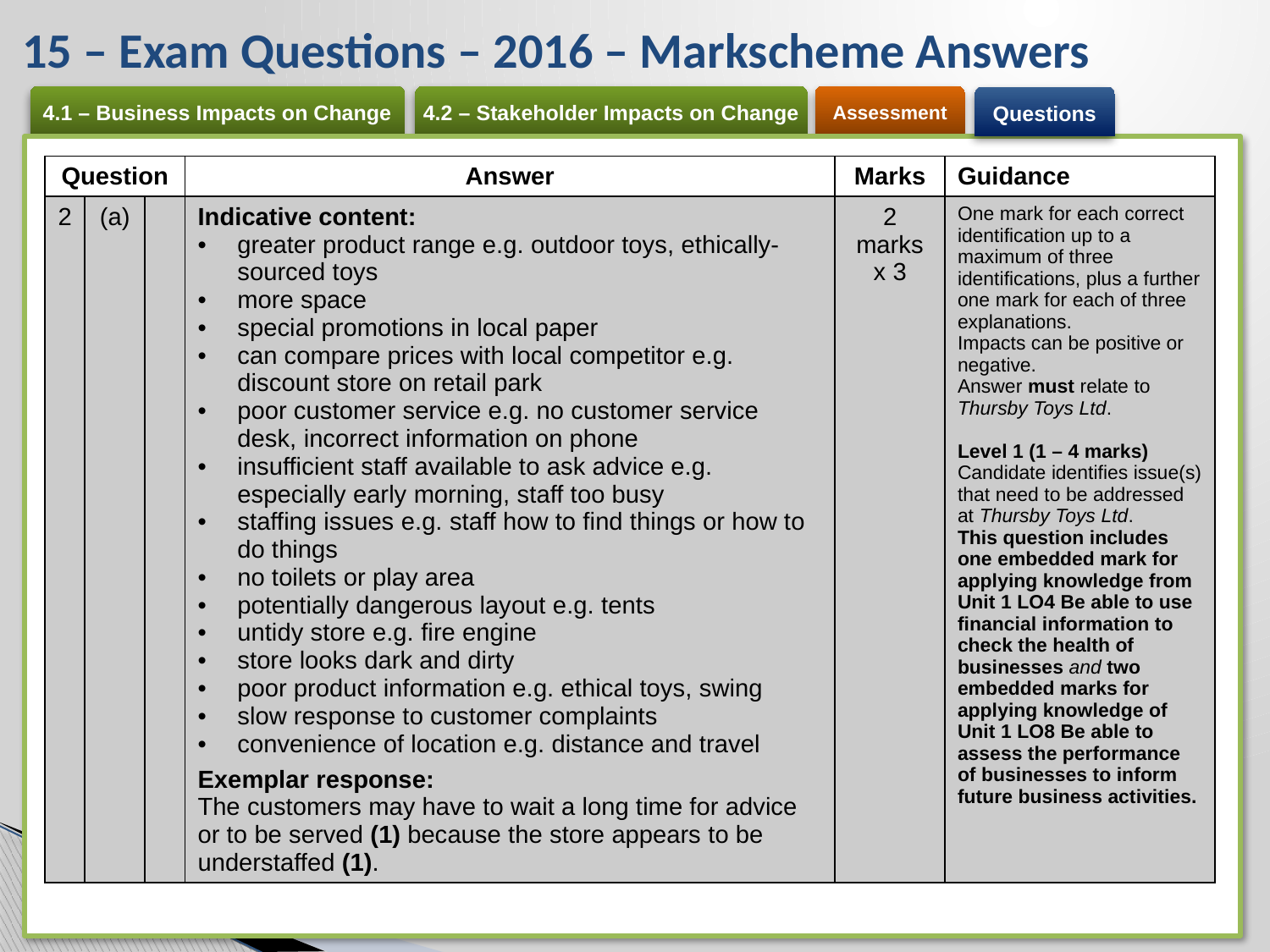

# 15 – Exam Questions – 2016 – Markscheme Answers
| Question |  |  | Answer | Marks | Guidance |
| --- | --- | --- | --- | --- | --- |
| 2 | (a) |  | Indicative content: greater product range e.g. outdoor toys, ethically-sourced toys more space special promotions in local paper can compare prices with local competitor e.g. discount store on retail park poor customer service e.g. no customer service desk, incorrect information on phone insufficient staff available to ask advice e.g. especially early morning, staff too busy staffing issues e.g. staff how to find things or how to do things no toilets or play area potentially dangerous layout e.g. tents untidy store e.g. fire engine store looks dark and dirty poor product information e.g. ethical toys, swing slow response to customer complaints convenience of location e.g. distance and travel Exemplar response: The customers may have to wait a long time for advice or to be served (1) because the store appears to be understaffed (1). | 2 marks x 3 | One mark for each correct identification up to a maximum of three identifications, plus a further one mark for each of three explanations. Impacts can be positive or negative. Answer must relate to Thursby Toys Ltd. Level 1 (1 – 4 marks) Candidate identifies issue(s) that need to be addressed at Thursby Toys Ltd. This question includes one embedded mark for applying knowledge from Unit 1 LO4 Be able to use financial information to check the health of businesses and two embedded marks for applying knowledge of Unit 1 LO8 Be able to assess the performance of businesses to inform future business activities. |